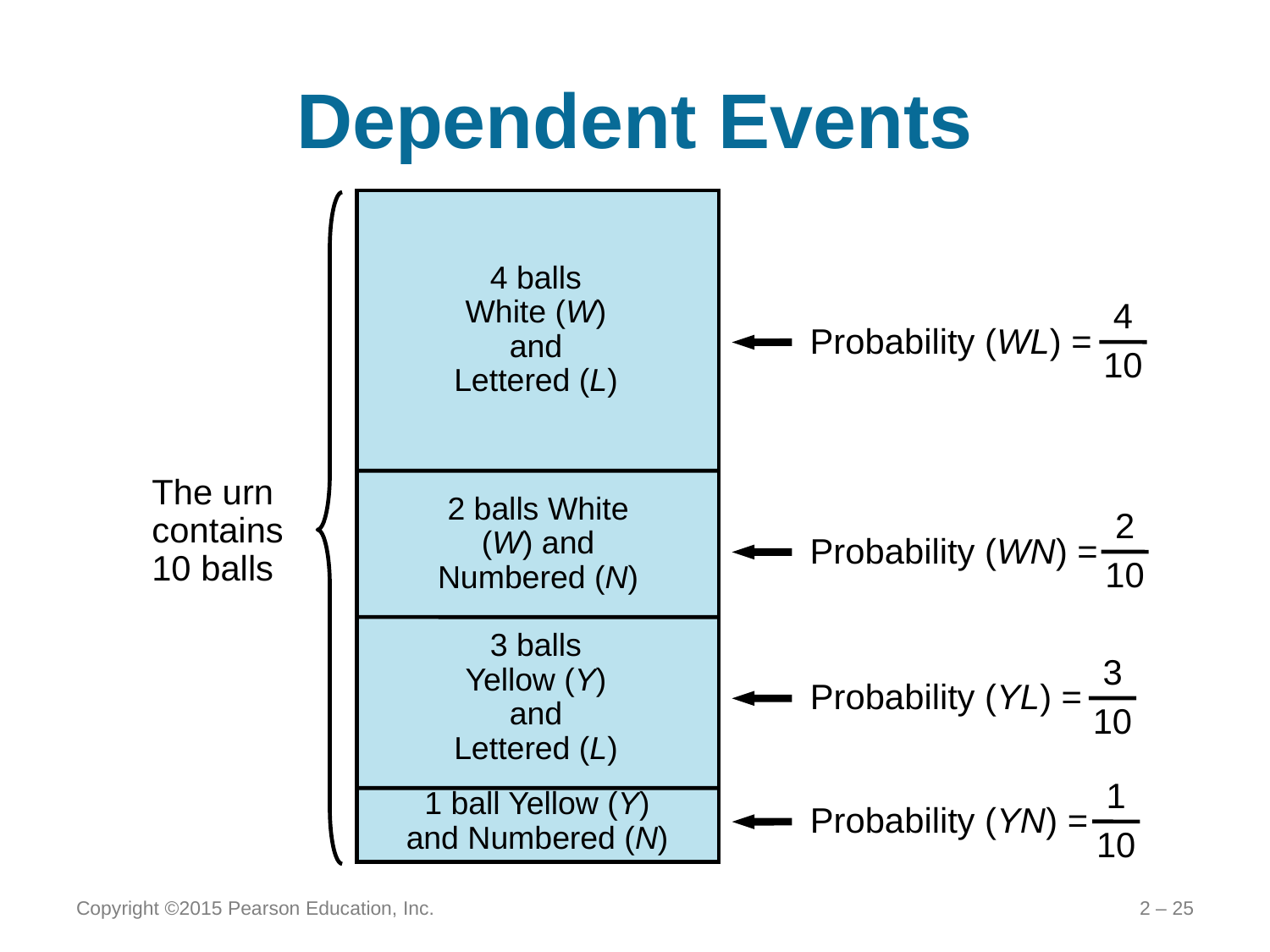

# Dependent Events

4 balls White (W) and Lettered (L)

2 balls White (W) and Numbered (N)

3 balls Yellow (Y) and Lettered (L)
1 ball Yellow (Y) and Numbered (N)

The urn contains 10 balls
4
10

Probability (WL) =

2
10

Probability (WN) =

3
10

Probability (YL) =

1
10

Probability (YN) =

Copyright ©2015 Pearson Education, Inc.
2 – 25